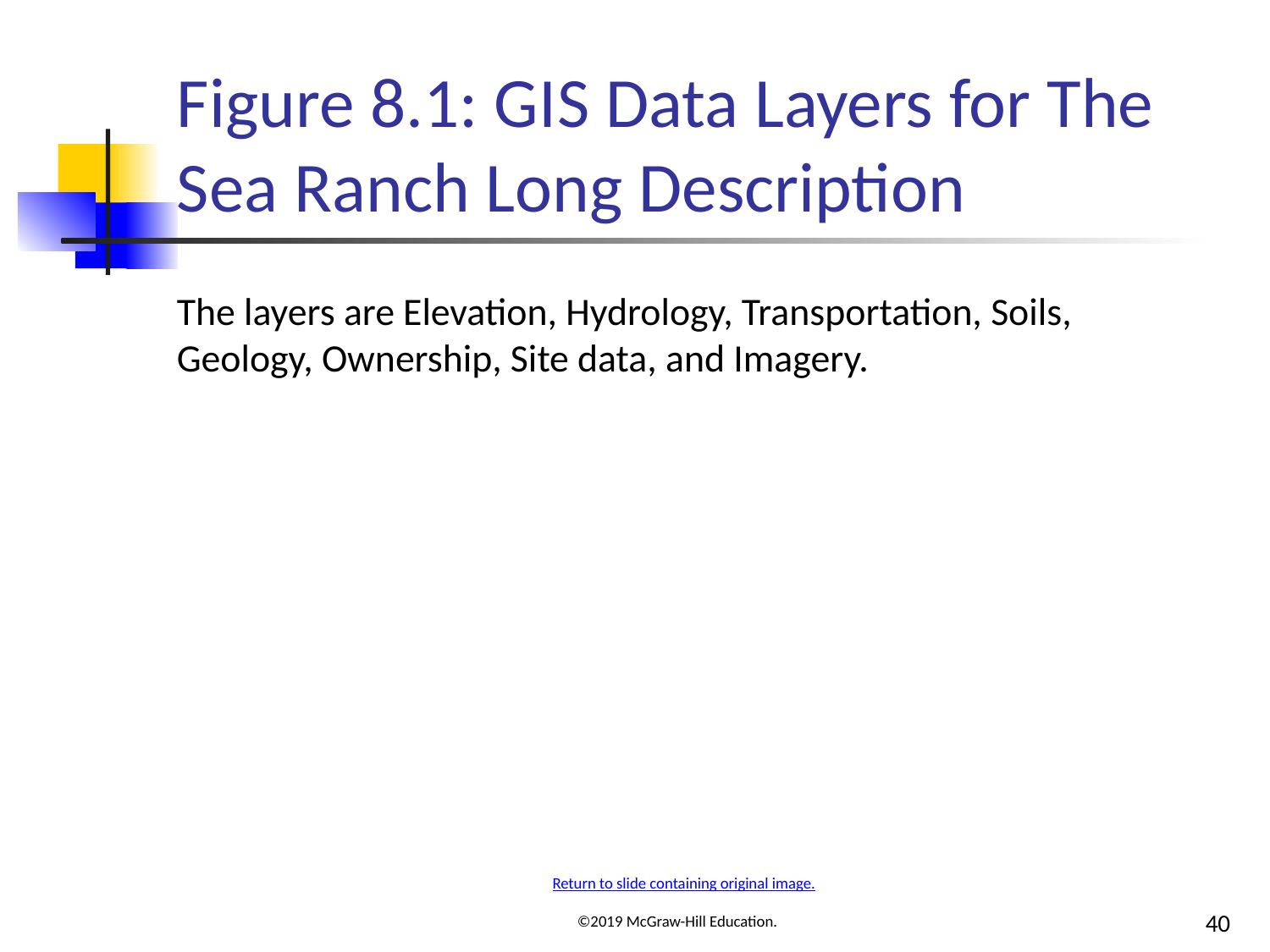

# Figure 8.1: G I S Data Layers for The Sea Ranch Long Description
The layers are Elevation, Hydrology, Transportation, Soils, Geology, Ownership, Site data, and Imagery.
Return to slide containing original image.